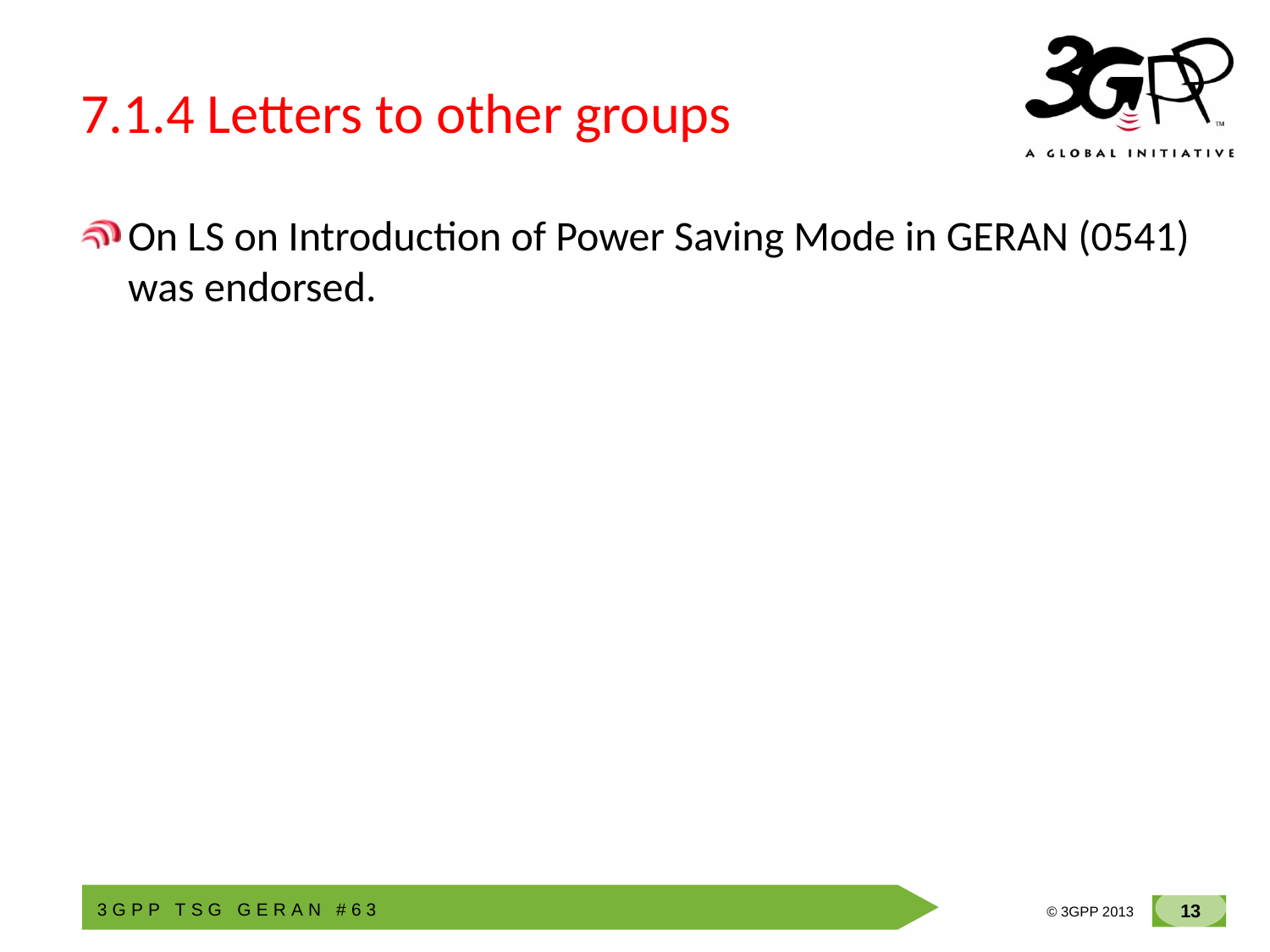

# 7.1.4 Letters to other groups
On LS on Introduction of Power Saving Mode in GERAN (0541) was endorsed.